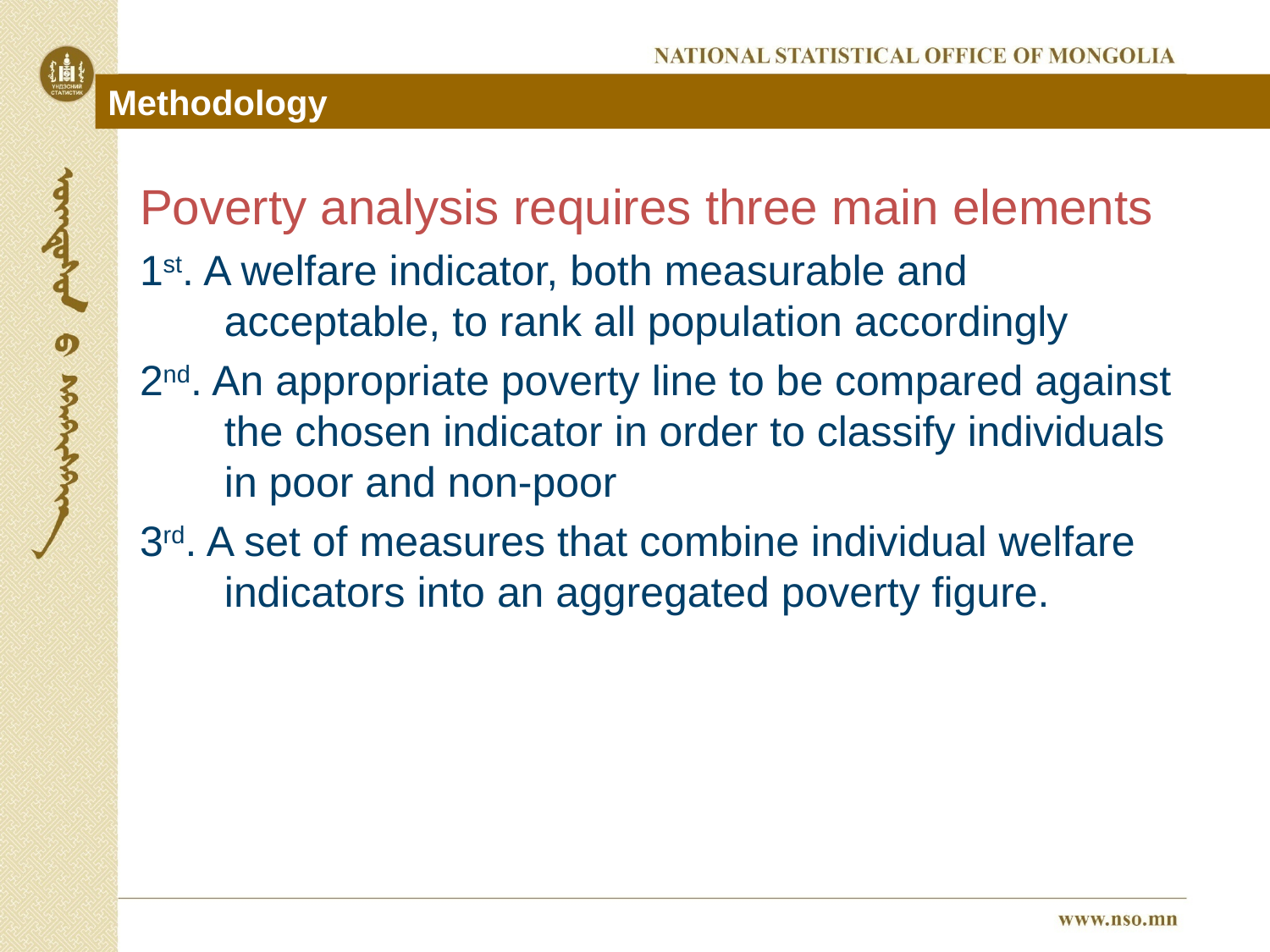

Methodology
Poverty analysis requires three main elements
1st. A welfare indicator, both measurable and acceptable, to rank all population accordingly
2nd. An appropriate poverty line to be compared against the chosen indicator in order to classify individuals in poor and non-poor
3rd. A set of measures that combine individual welfare indicators into an aggregated poverty figure.